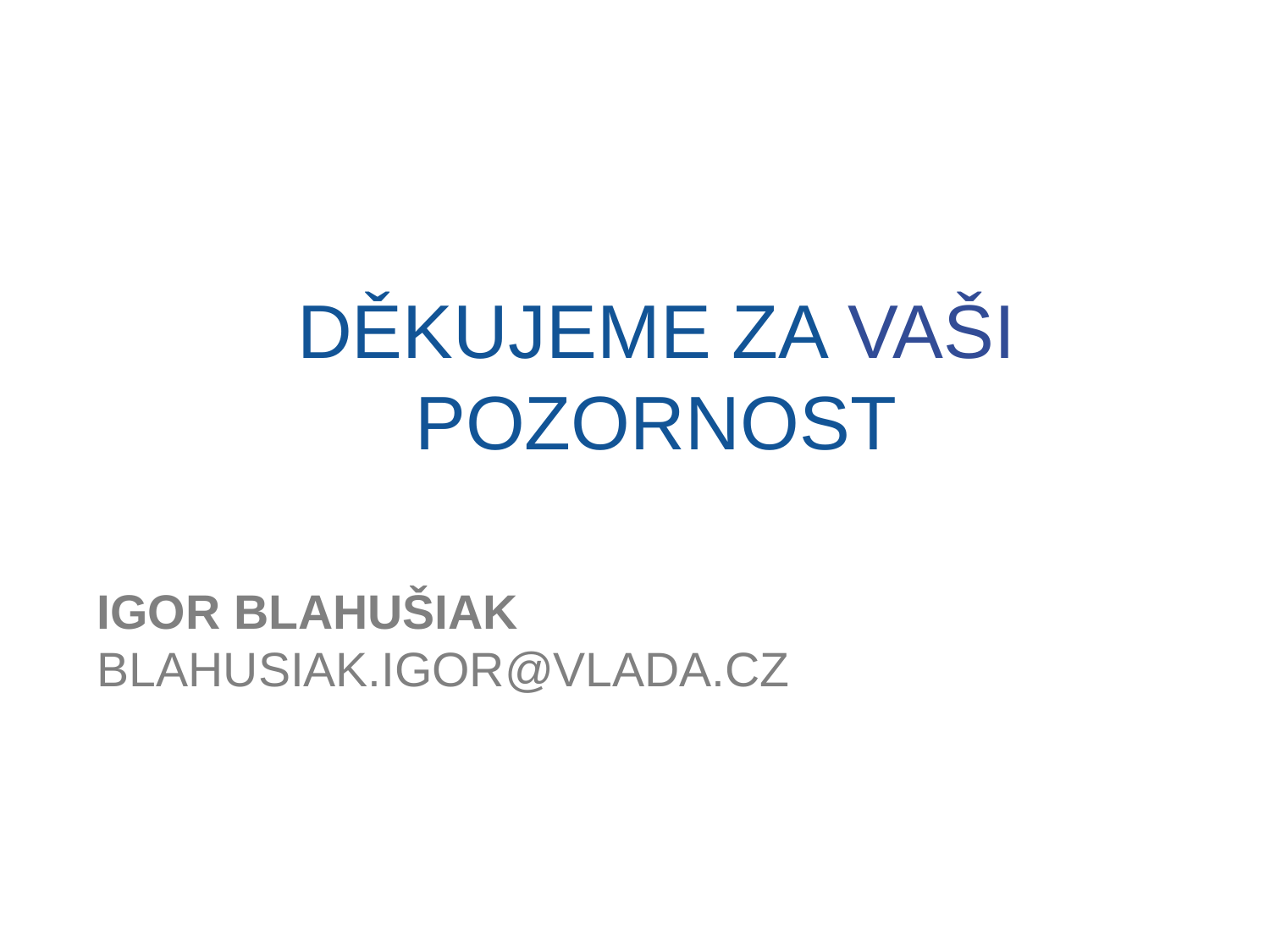

Děkujeme za vaši pozornost

Igor Blahušiak          blahusiak.igor@vlada.cz